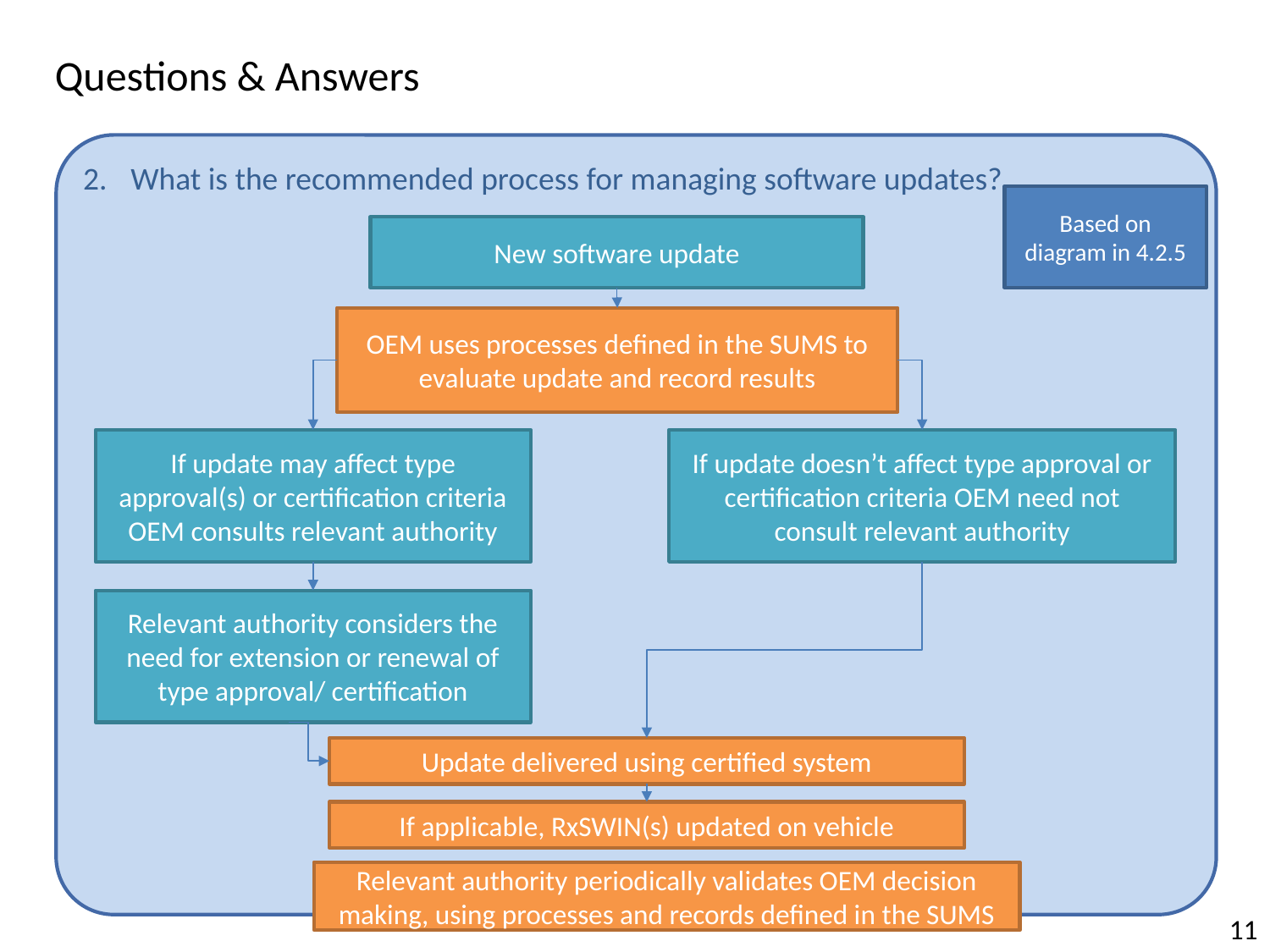

Questions & Answers
What is the recommended process for managing software updates?

Based on diagram in 4.2.5
New software update
OEM uses processes defined in the SUMS to evaluate update and record results
If update doesn’t affect type approval or certification criteria OEM need not consult relevant authority
If update may affect type approval(s) or certification criteria OEM consults relevant authority
Relevant authority considers the need for extension or renewal of type approval/ certification
Update delivered using certified system
If applicable, RxSWIN(s) updated on vehicle
Relevant authority periodically validates OEM decision making, using processes and records defined in the SUMS